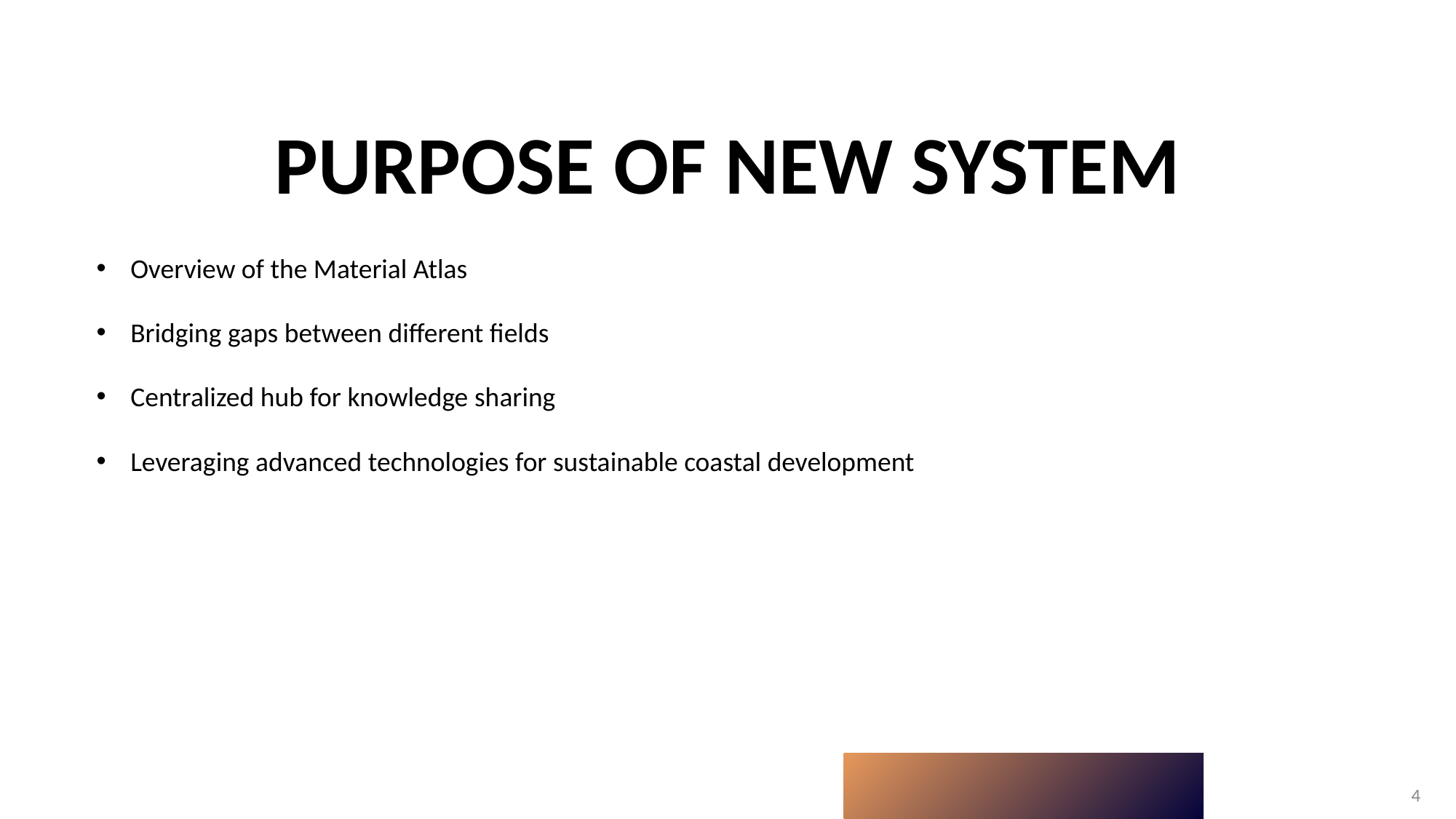

# PURPOSE OF NEW SYSTEM
Overview of the Material Atlas
Bridging gaps between different fields
Centralized hub for knowledge sharing
Leveraging advanced technologies for sustainable coastal development
4